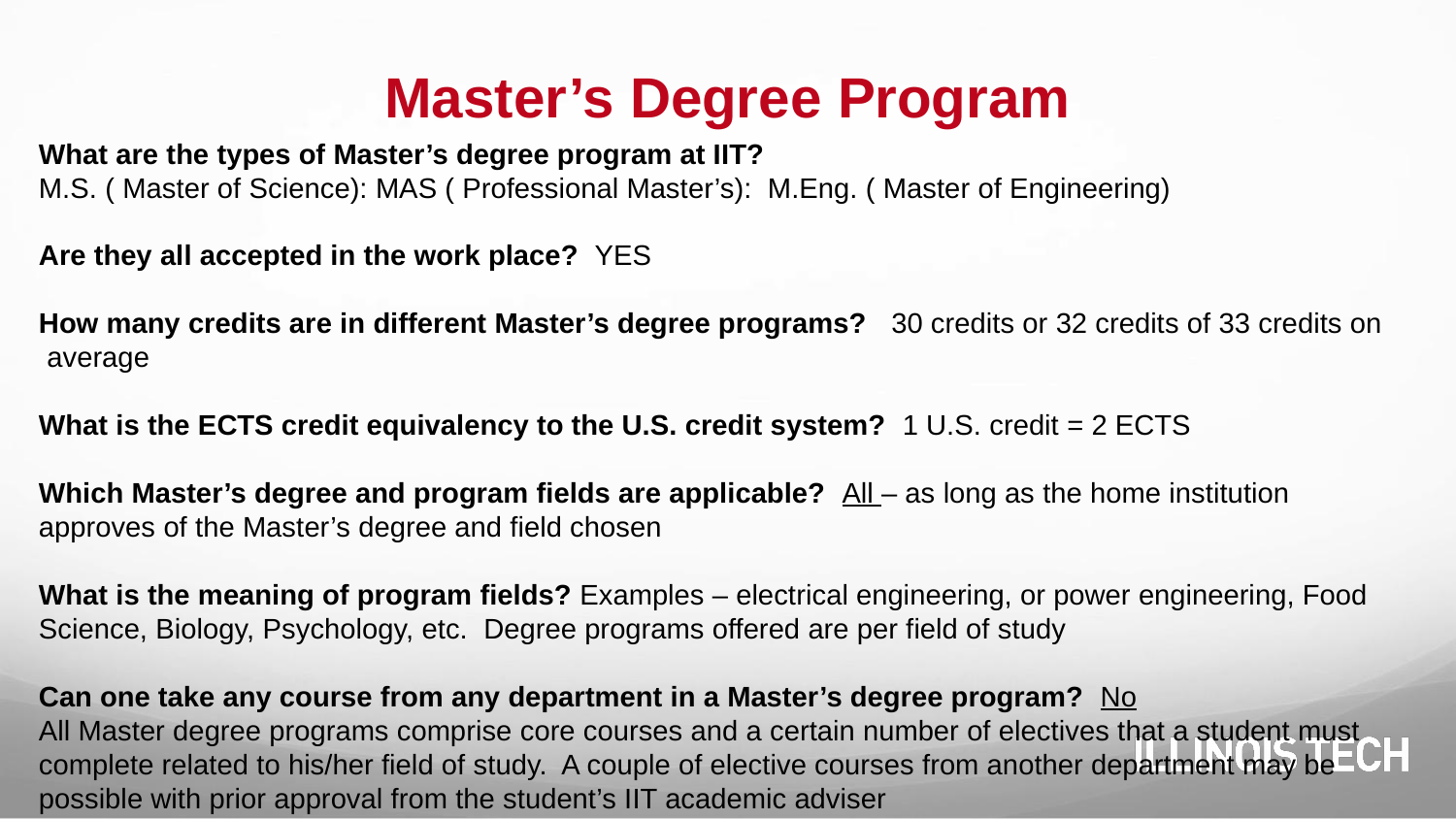

# Master’s Degree Program
What are the types of Master’s degree program at IIT?
M.S. ( Master of Science): MAS ( Professional Master’s):  M.Eng. ( Master of Engineering)

Are they all accepted in the work place?  YES

How many credits are in different Master’s degree programs?   30 credits or 32 credits of 33 credits on
 average

What is the ECTS credit equivalency to the U.S. credit system?  1 U.S. credit = 2 ECTS

Which Master’s degree and program fields are applicable?  All – as long as the home institution
approves of the Master’s degree and field chosen

What is the meaning of program fields? Examples – electrical engineering, or power engineering, Food
Science, Biology, Psychology, etc.  Degree programs offered are per field of study

Can one take any course from any department in a Master’s degree program?  No
All Master degree programs comprise core courses and a certain number of electives that a student must
complete related to his/her field of study.  A couple of elective courses from another department may be
possible with prior approval from the student’s IIT academic adviser